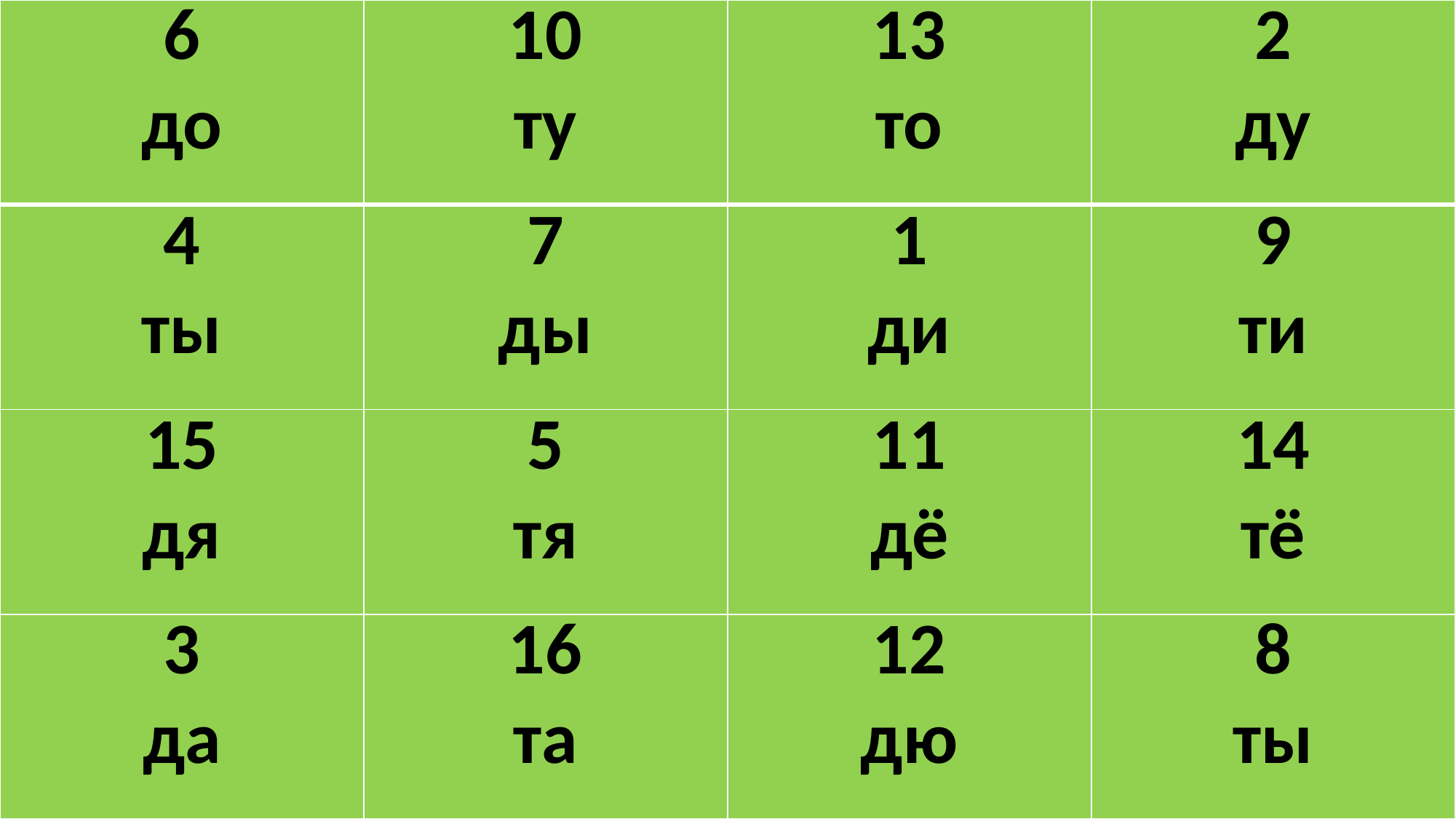

| 6 до | 10 ту | 13 то | 2 ду |
| --- | --- | --- | --- |
| 4 ты | 7 ды | 1 ди | 9 ти |
| 15 дя | 5 тя | 11 дё | 14 тё |
| 3 да | 16 та | 12 дю | 8 ты |
#